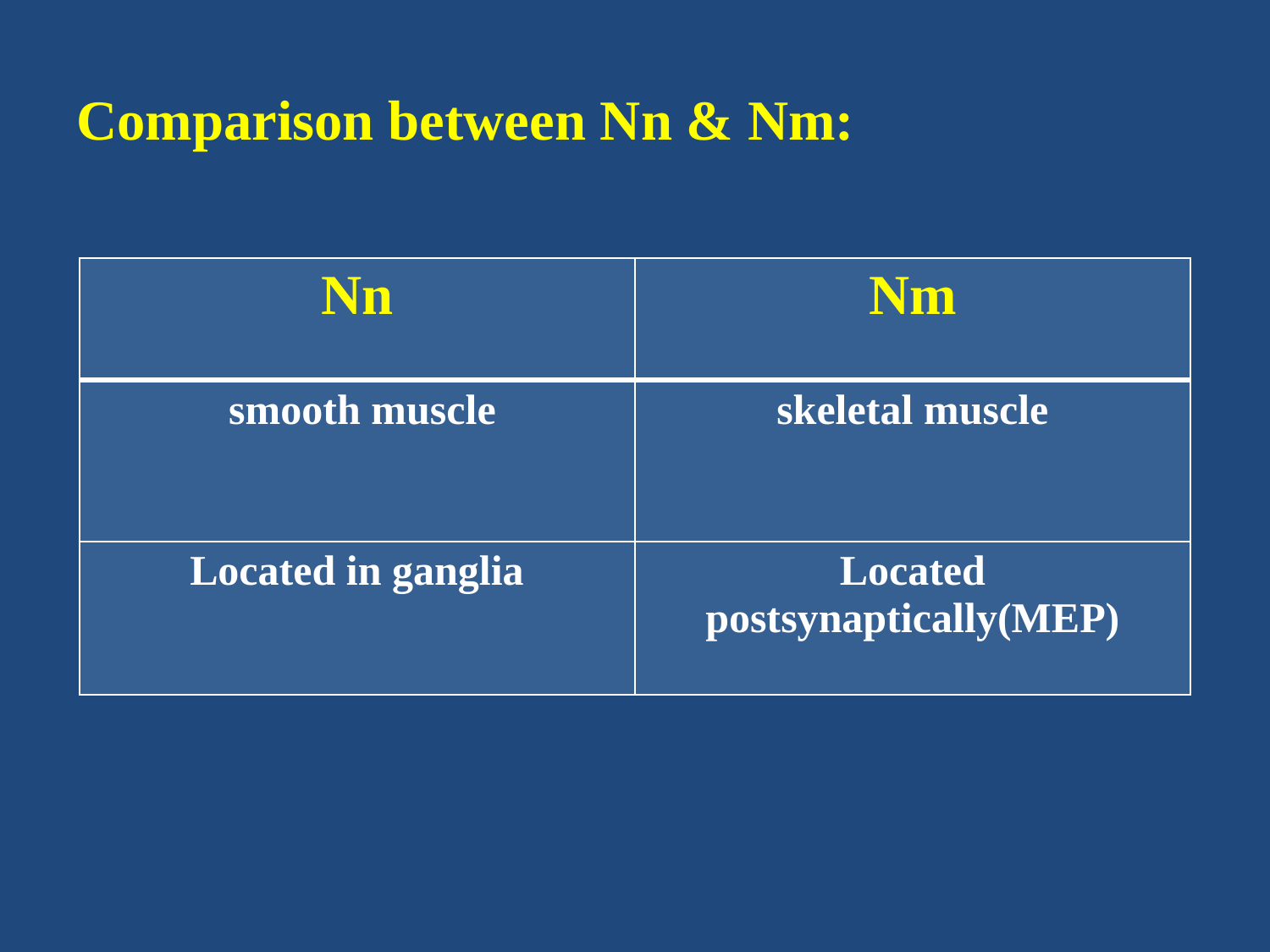

# Comparison between Nn & Nm:
| Nn | Nm |
| --- | --- |
| smooth muscle | skeletal muscle |
| Located in ganglia | Located postsynaptically(MEP) |